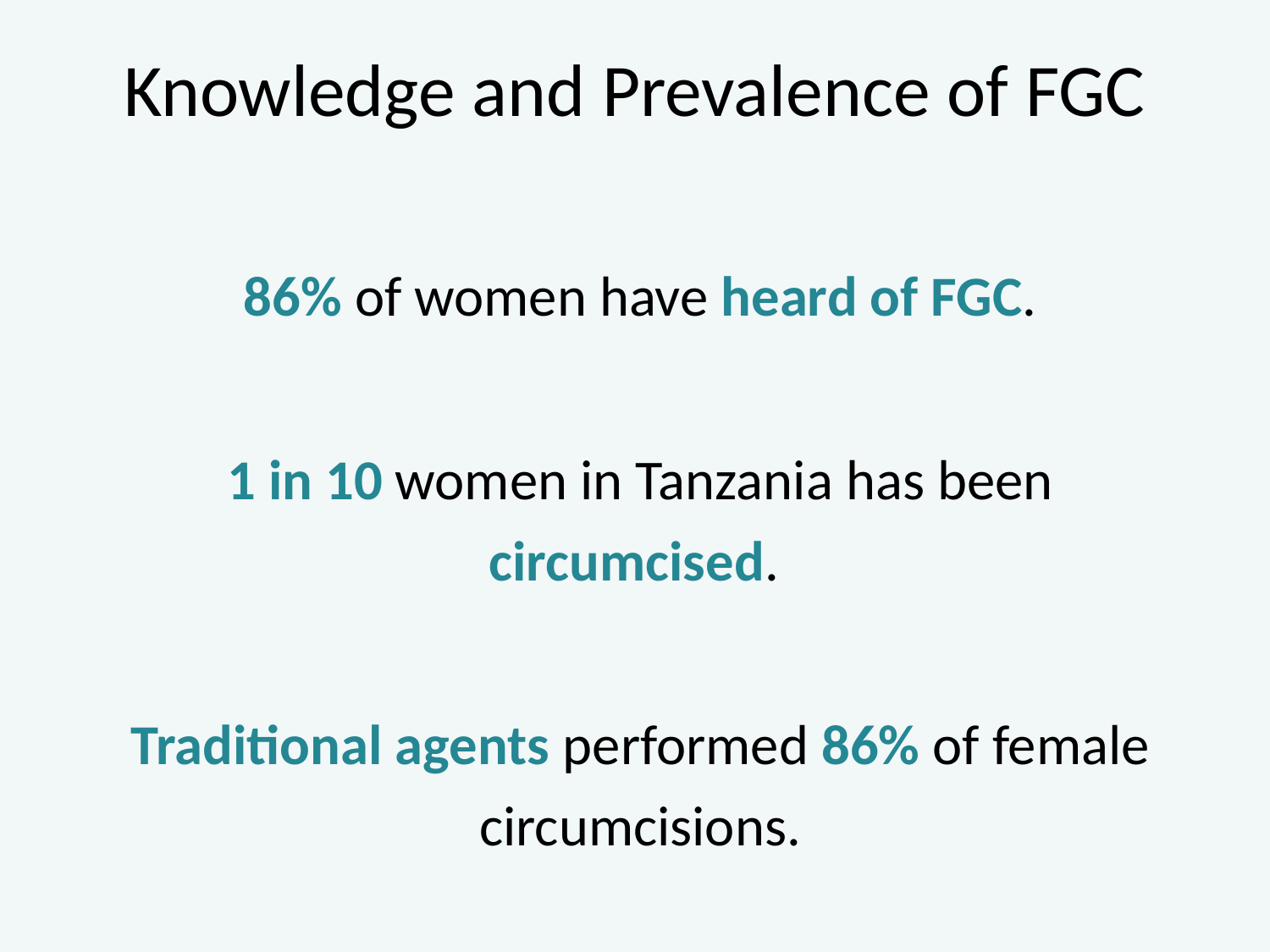

# Knowledge and Prevalence of FGC
86% of women have heard of FGC.

1 in 10 women in Tanzania has been circumcised.

Traditional agents performed 86% of female circumcisions.